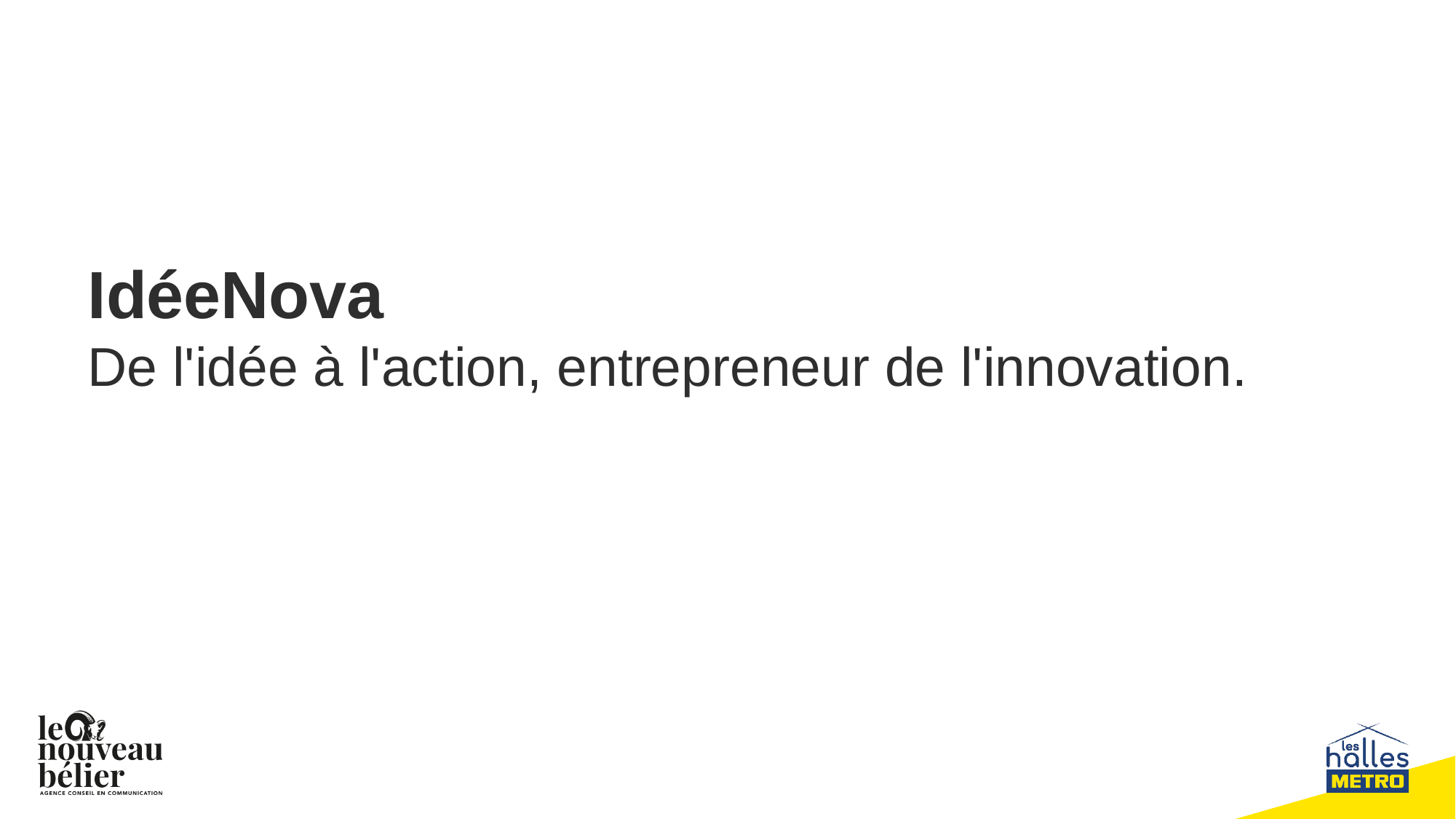

# IdéeNova De l'idée à l'action, entrepreneur de l'innovation.